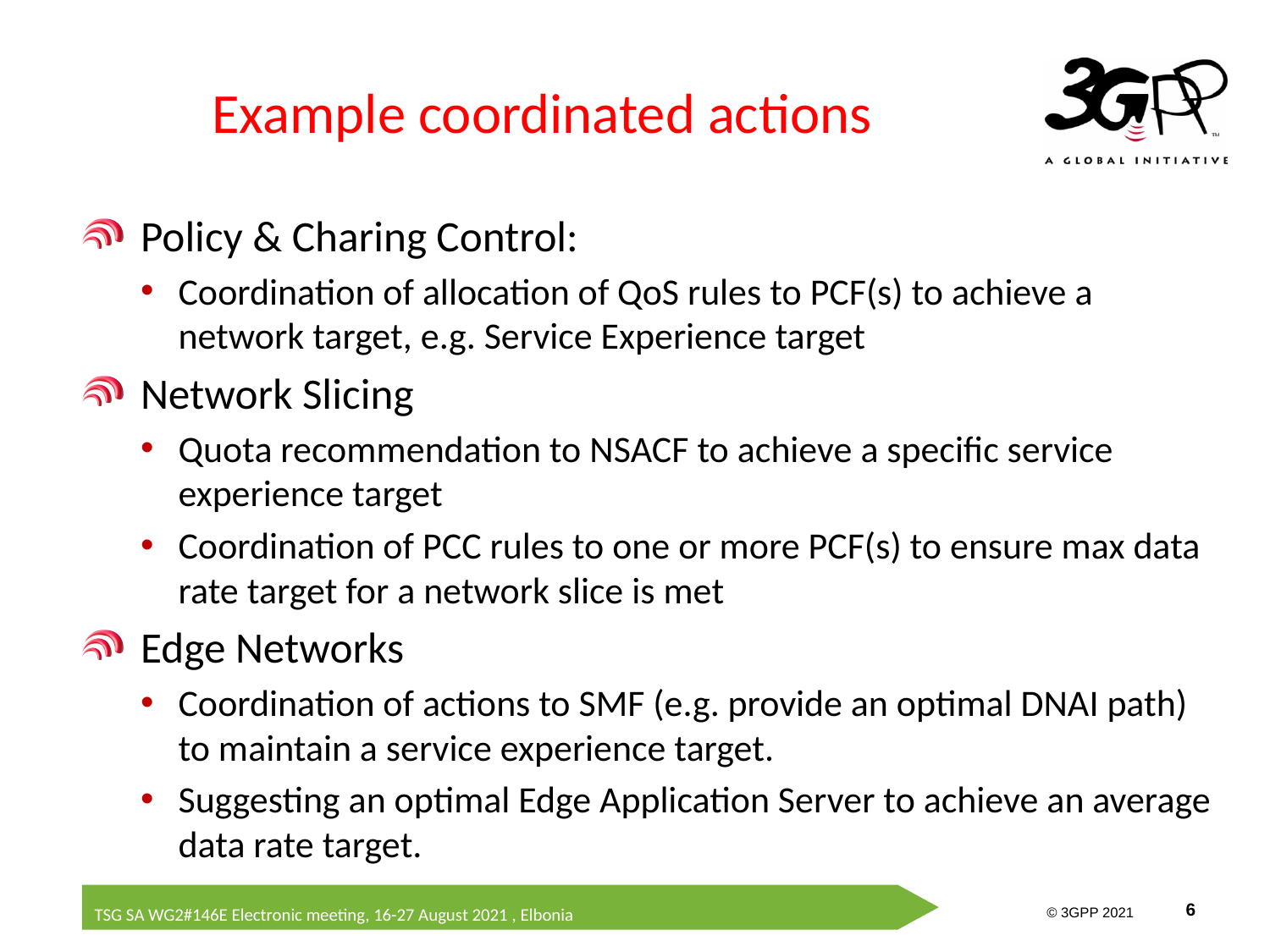

# Example coordinated actions
Policy & Charing Control:
Coordination of allocation of QoS rules to PCF(s) to achieve a network target, e.g. Service Experience target
Network Slicing
Quota recommendation to NSACF to achieve a specific service experience target
Coordination of PCC rules to one or more PCF(s) to ensure max data rate target for a network slice is met
Edge Networks
Coordination of actions to SMF (e.g. provide an optimal DNAI path) to maintain a service experience target.
Suggesting an optimal Edge Application Server to achieve an average data rate target.